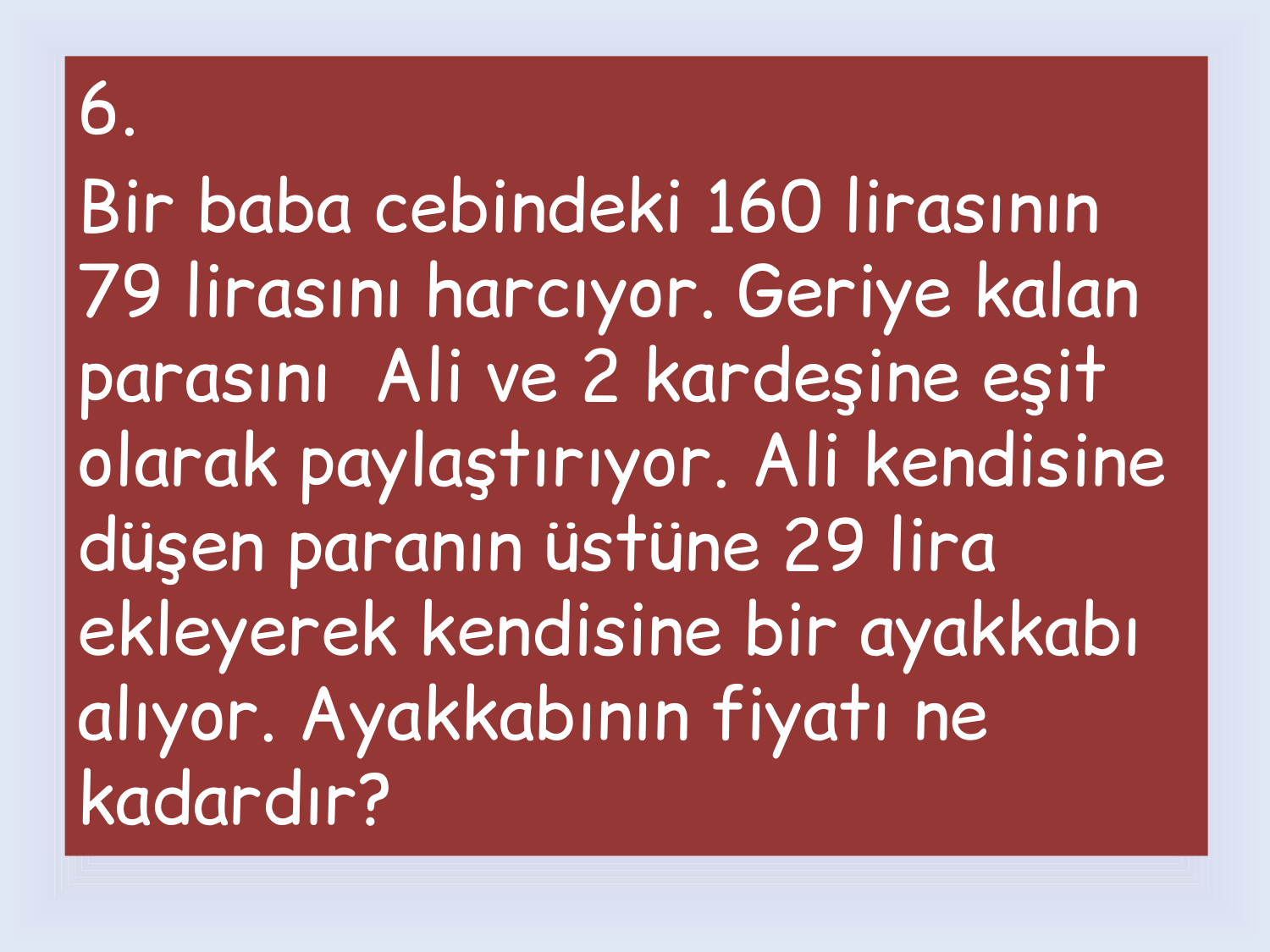

6.
Bir baba cebindeki 160 lirasının 79 lirasını harcıyor. Geriye kalan parasını  Ali ve 2 kardeşine eşit olarak paylaştırıyor. Ali kendisine düşen paranın üstüne 29 lira ekleyerek kendisine bir ayakkabı alıyor. Ayakkabının fiyatı ne kadardır?